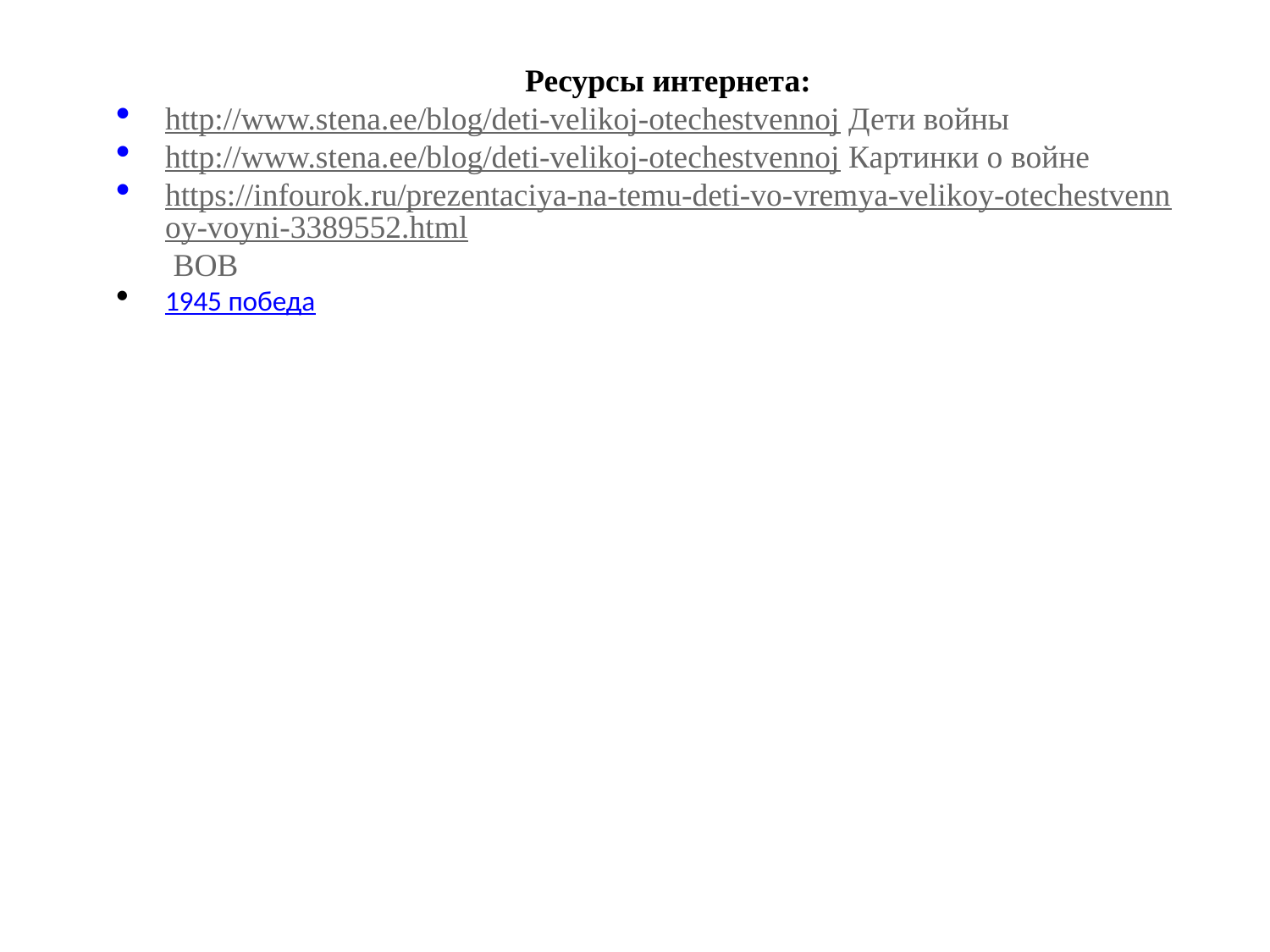

Ресурсы интернета:
http://www.stena.ee/blog/deti-velikoj-otechestvennoj Дети войны
http://www.stena.ee/blog/deti-velikoj-otechestvennoj Картинки о войне
https://infourok.ru/prezentaciya-na-temu-deti-vo-vremya-velikoy-otechestvennoy-voyni-3389552.html ВОВ
1945 победа